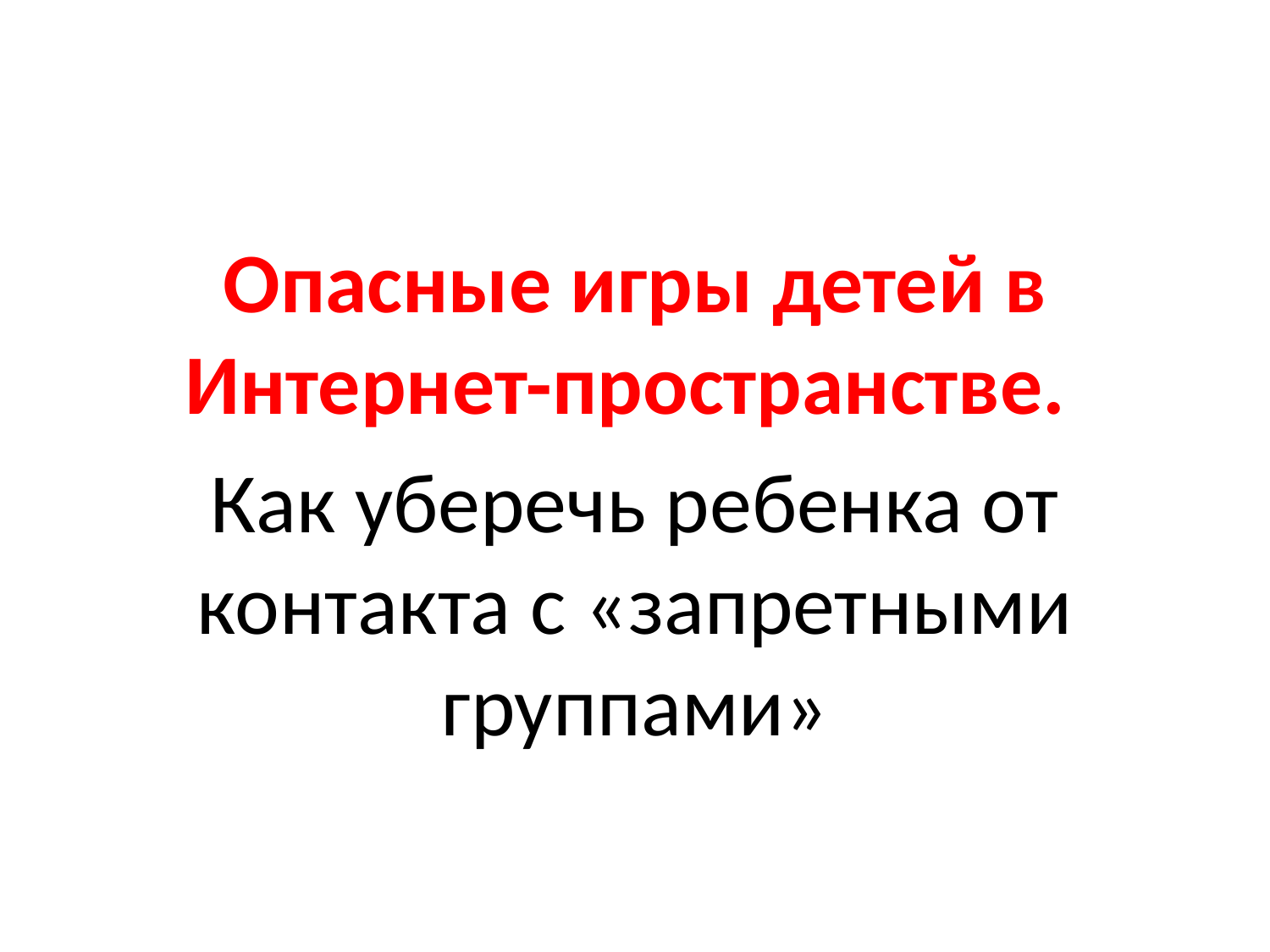

#
Опасные игры детей в Интернет-пространстве.
Как уберечь ребенка от контакта с «запретными группами»